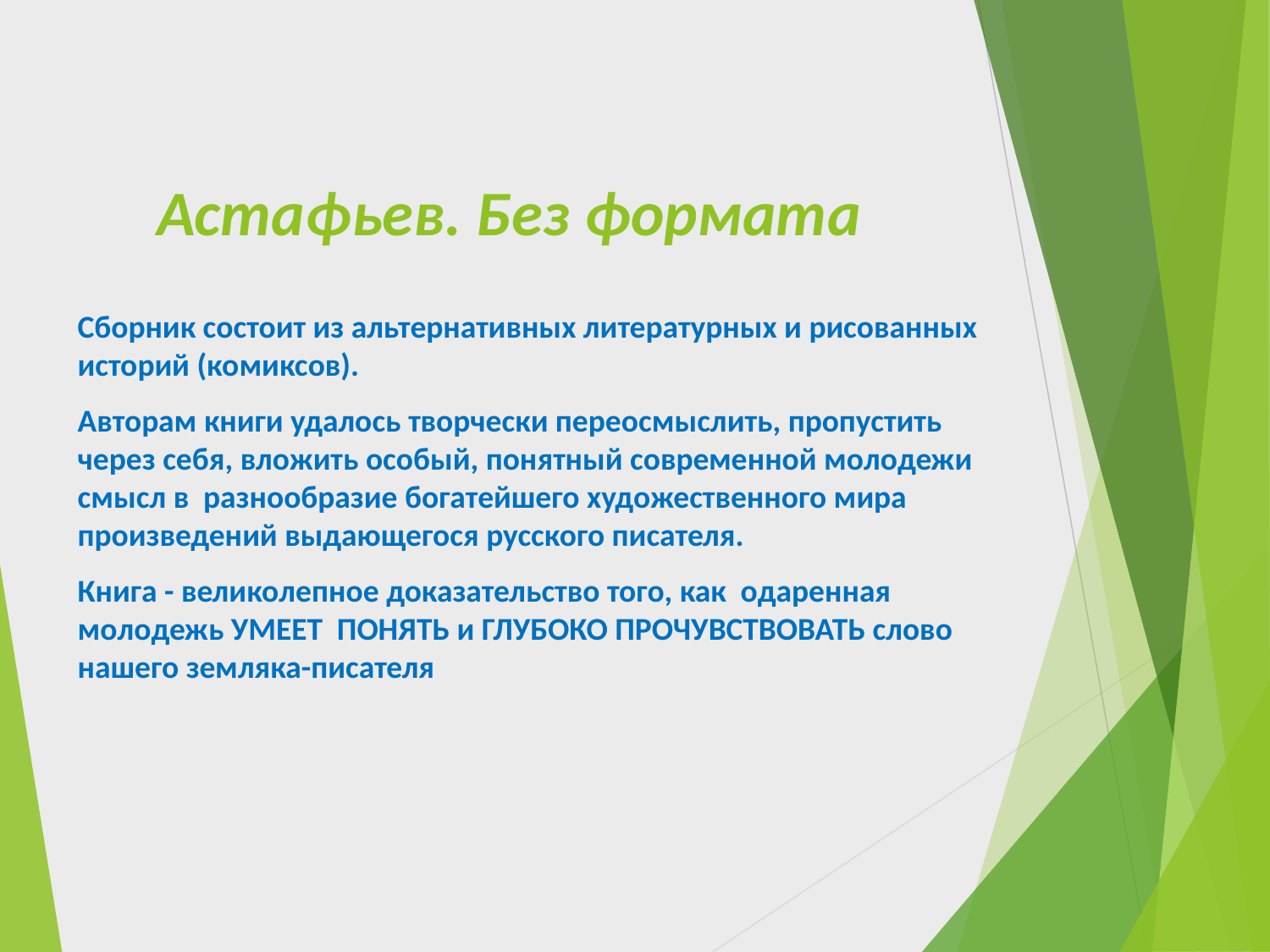

# Астафьев. Без формата
Сборник состоит из альтернативных литературных и рисованных  историй (комиксов).
Авторам книги удалось творчески переосмыслить, пропустить через себя, вложить особый, понятный современной молодежи смысл в  разнообразие богатейшего художественного мира произведений выдающегося русского писателя.
Книга - великолепное доказательство того, как  одаренная молодежь УМЕЕТ  ПОНЯТЬ и ГЛУБОКО ПРОЧУВСТВОВАТЬ слово нашего земляка-писателя